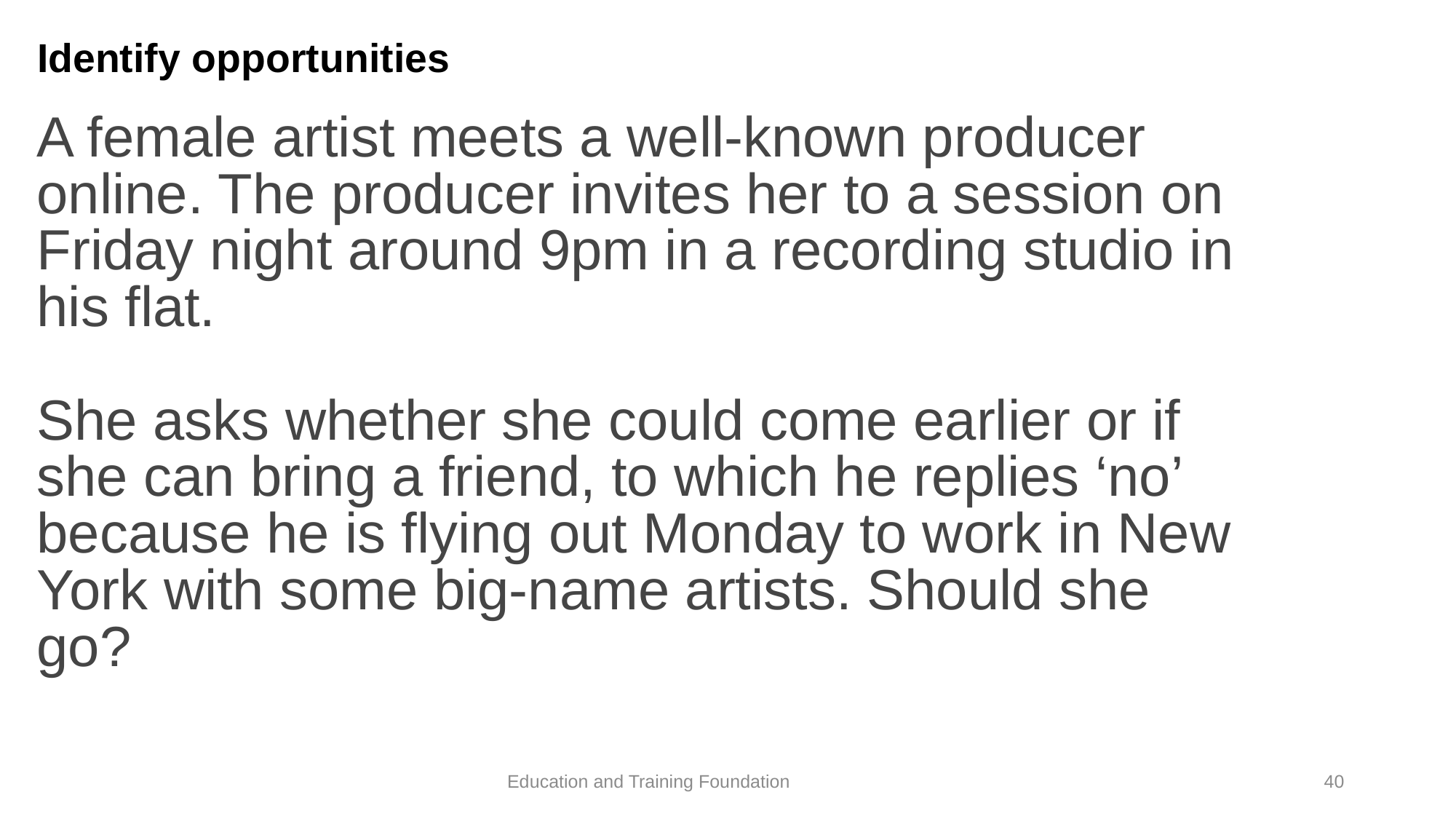

# Identify opportunities
A female artist meets a well-known producer online. The producer invites her to a session on Friday night around 9pm in a recording studio in his flat.

She asks whether she could come earlier or if she can bring a friend, to which he replies ‘no’ because he is flying out Monday to work in New York with some big-name artists. Should she go?
40
Education and Training Foundation